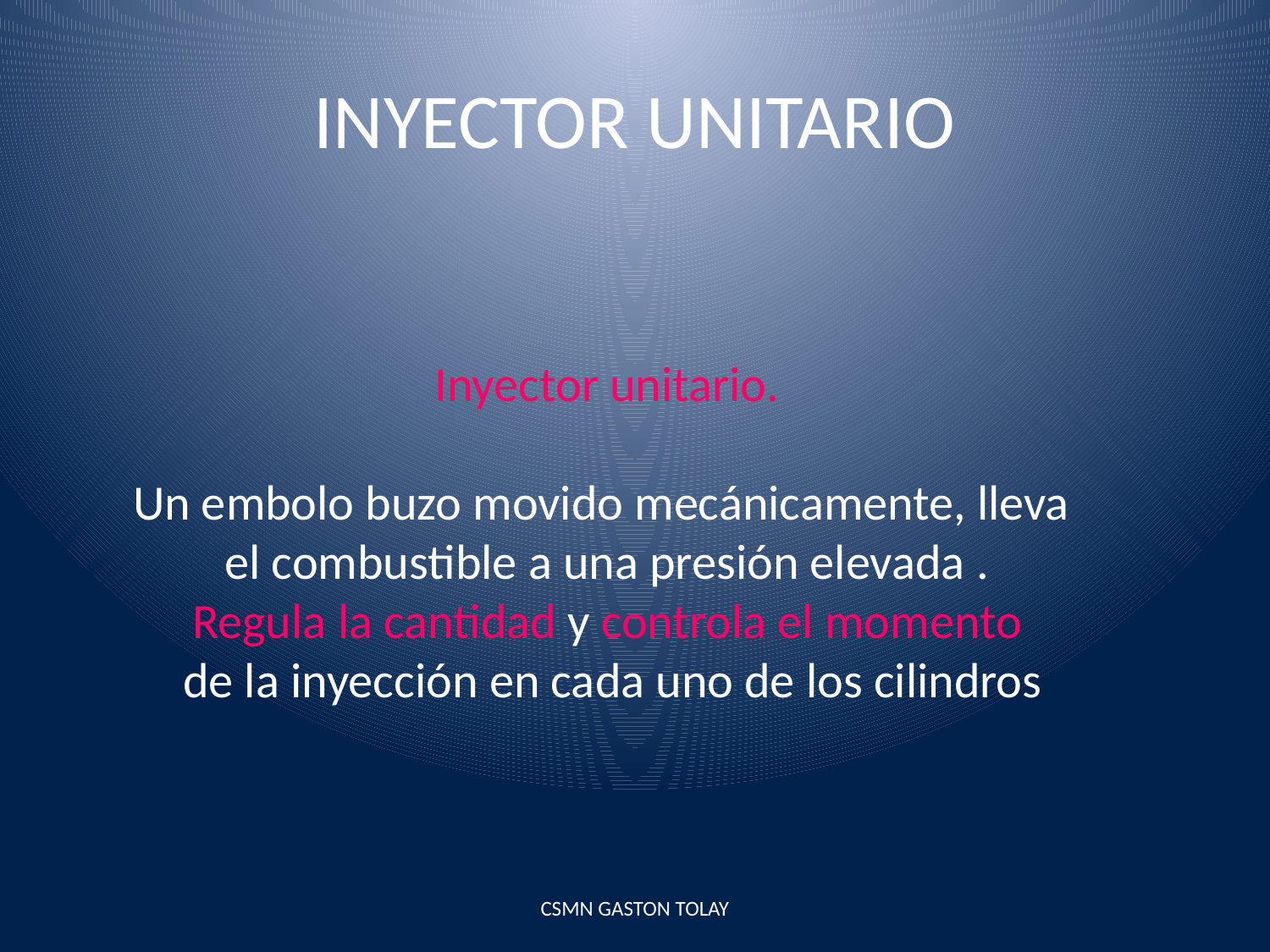

# INYECTOR UNITARIO
Inyector unitario.

Un embolo buzo movido mecánicamente, lleva
el combustible a una presión elevada .
Regula la cantidad y controla el momento
 de la inyección en cada uno de los cilindros
CSMN GASTON TOLAY